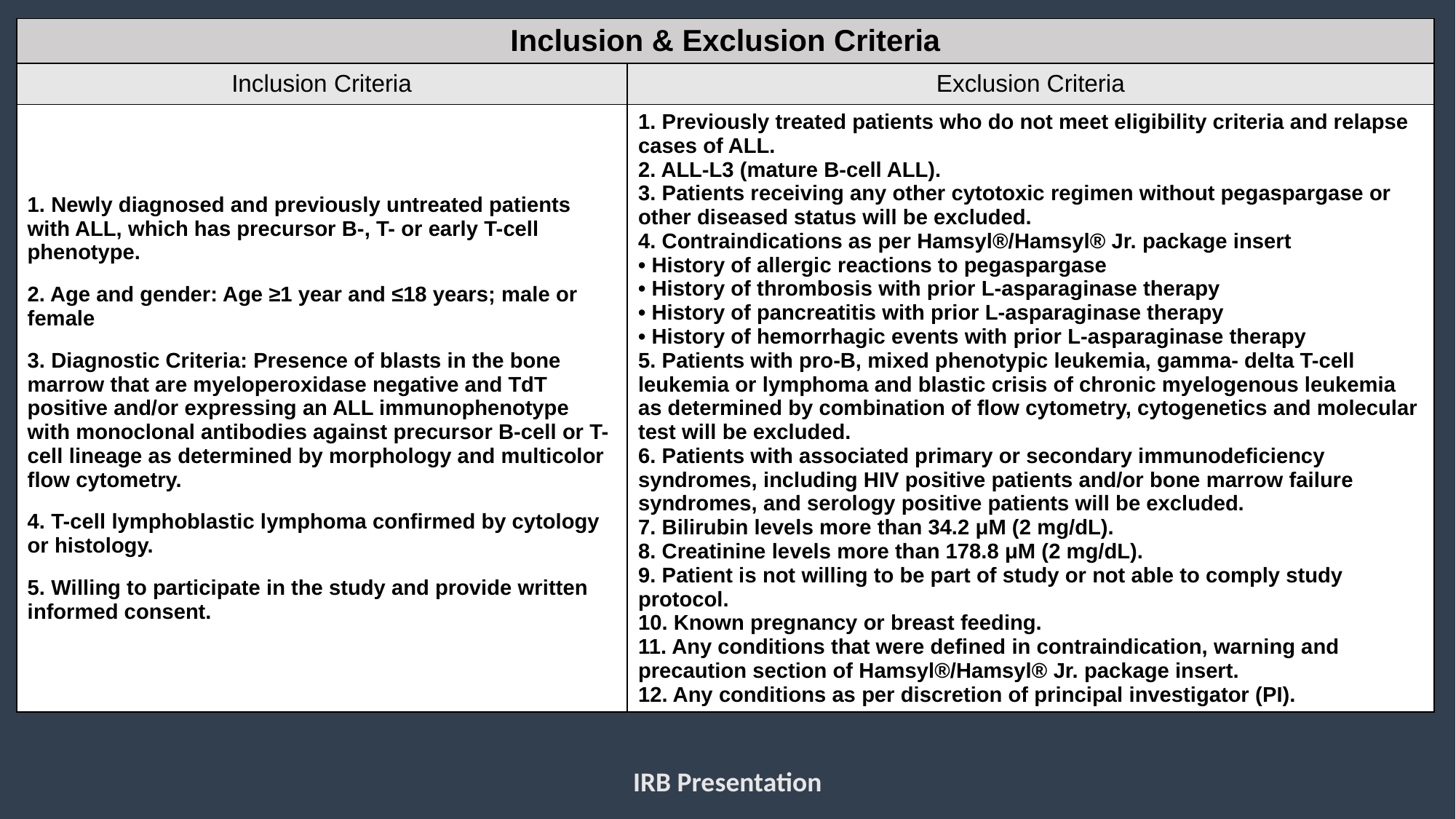

| Inclusion & Exclusion Criteria |  |
| --- | --- |
| Inclusion Criteria | Exclusion Criteria |
| 1. Newly diagnosed and previously untreated patients with ALL, which has precursor B-, T- or early T-cell phenotype. 2. Age and gender: Age ≥1 year and ≤18 years; male or female 3. Diagnostic Criteria: Presence of blasts in the bone marrow that are myeloperoxidase negative and TdT positive and/or expressing an ALL immunophenotype with monoclonal antibodies against precursor B-cell or T-cell lineage as determined by morphology and multicolor flow cytometry. 4. T-cell lymphoblastic lymphoma confirmed by cytology or histology. 5. Willing to participate in the study and provide written informed consent. | 1. Previously treated patients who do not meet eligibility criteria and relapse cases of ALL. 2. ALL-L3 (mature B-cell ALL). 3. Patients receiving any other cytotoxic regimen without pegaspargase or other diseased status will be excluded. 4. Contraindications as per Hamsyl®/Hamsyl® Jr. package insert • History of allergic reactions to pegaspargase • History of thrombosis with prior L-asparaginase therapy • History of pancreatitis with prior L-asparaginase therapy • History of hemorrhagic events with prior L-asparaginase therapy 5. Patients with pro-B, mixed phenotypic leukemia, gamma- delta T-cell leukemia or lymphoma and blastic crisis of chronic myelogenous leukemia as determined by combination of flow cytometry, cytogenetics and molecular test will be excluded. 6. Patients with associated primary or secondary immunodeficiency syndromes, including HIV positive patients and/or bone marrow failure syndromes, and serology positive patients will be excluded. 7. Bilirubin levels more than 34.2 μM (2 mg/dL). 8. Creatinine levels more than 178.8 μM (2 mg/dL). 9. Patient is not willing to be part of study or not able to comply study protocol. 10. Known pregnancy or breast feeding. 11. Any conditions that were defined in contraindication, warning and precaution section of Hamsyl®/Hamsyl® Jr. package insert. 12. Any conditions as per discretion of principal investigator (PI). |